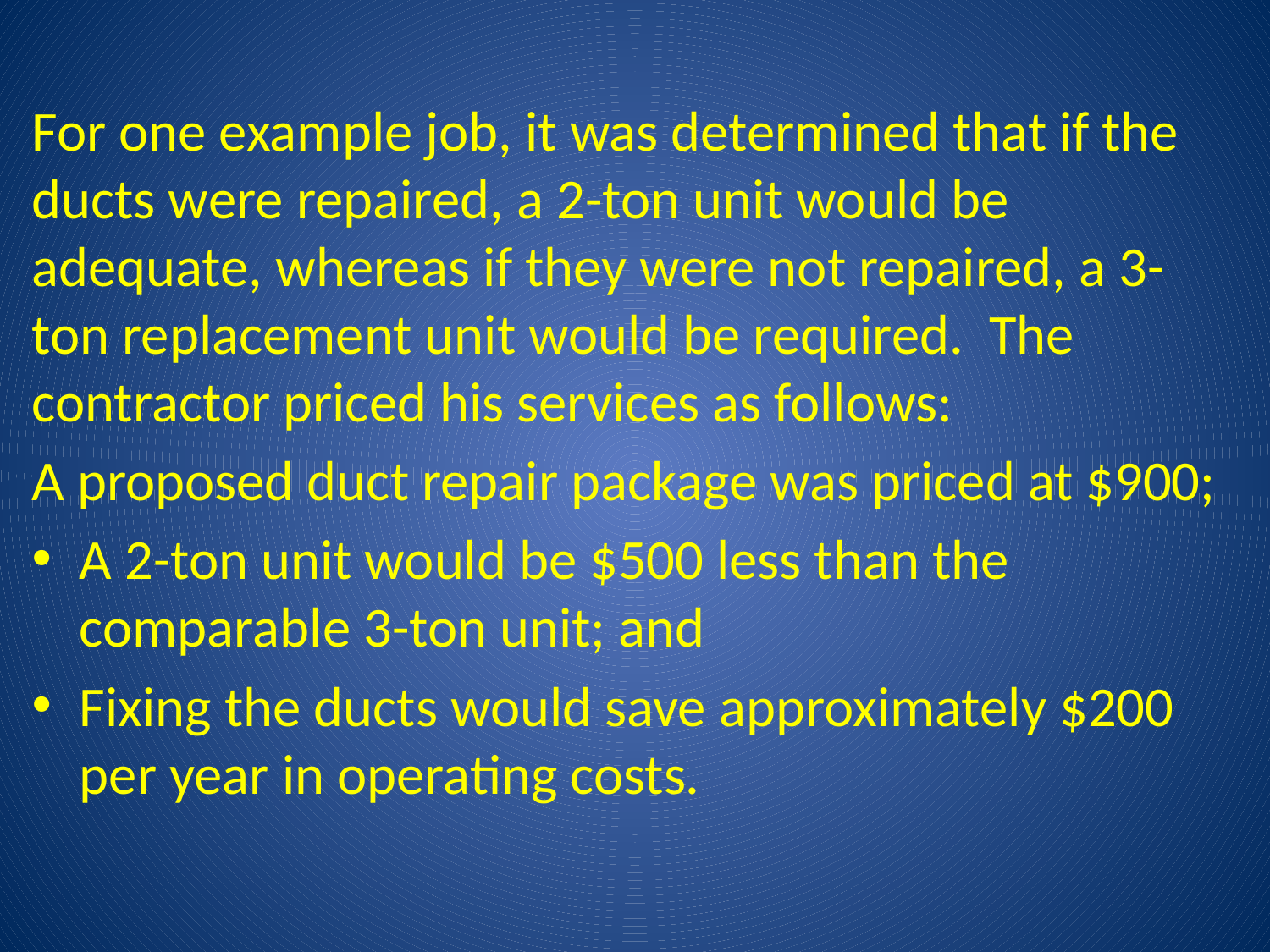

For one example job, it was determined that if the ducts were repaired, a 2-ton unit would be adequate, whereas if they were not repaired, a 3-ton replacement unit would be required.  The contractor priced his services as follows:
A proposed duct repair package was priced at $900;
A 2-ton unit would be $500 less than the comparable 3-ton unit; and
Fixing the ducts would save approximately $200 per year in operating costs.